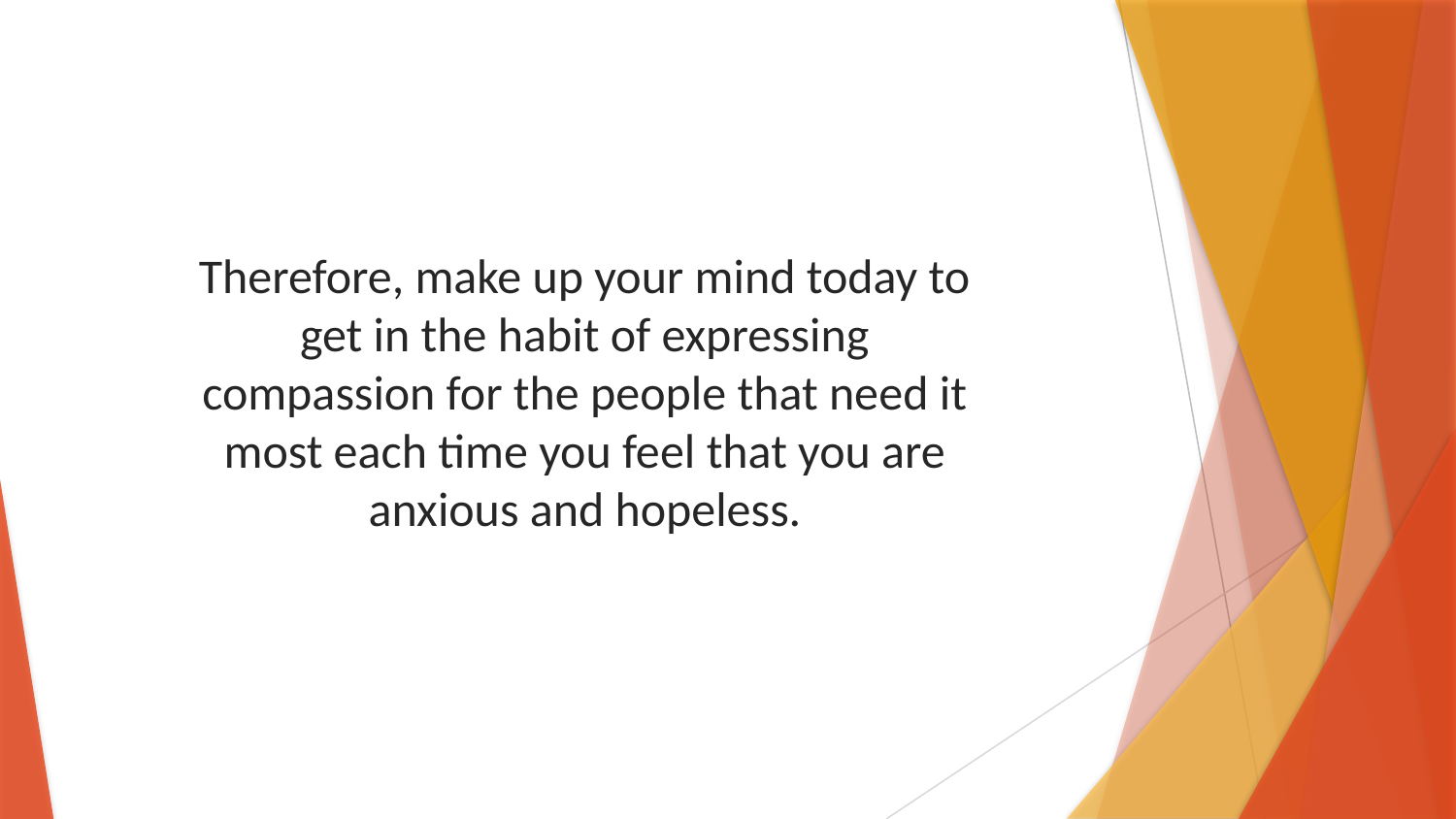

Therefore, make up your mind today to get in the habit of expressing compassion for the people that need it most each time you feel that you are anxious and hopeless.